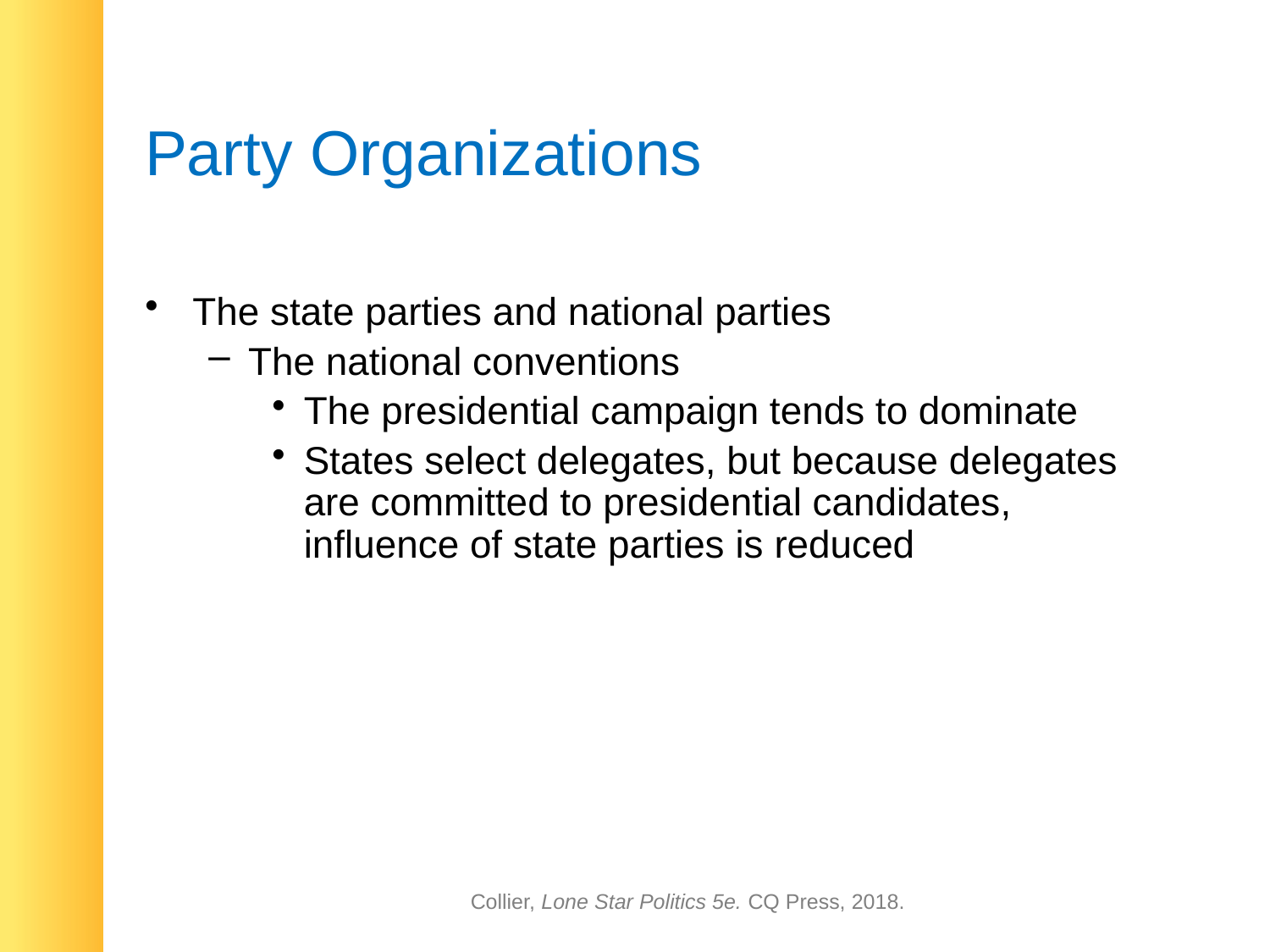

# Party Organizations
The state parties and national parties
The national conventions
The presidential campaign tends to dominate
States select delegates, but because delegates are committed to presidential candidates, influence of state parties is reduced

Collier, Lone Star Politics 5e. CQ Press, 2018.